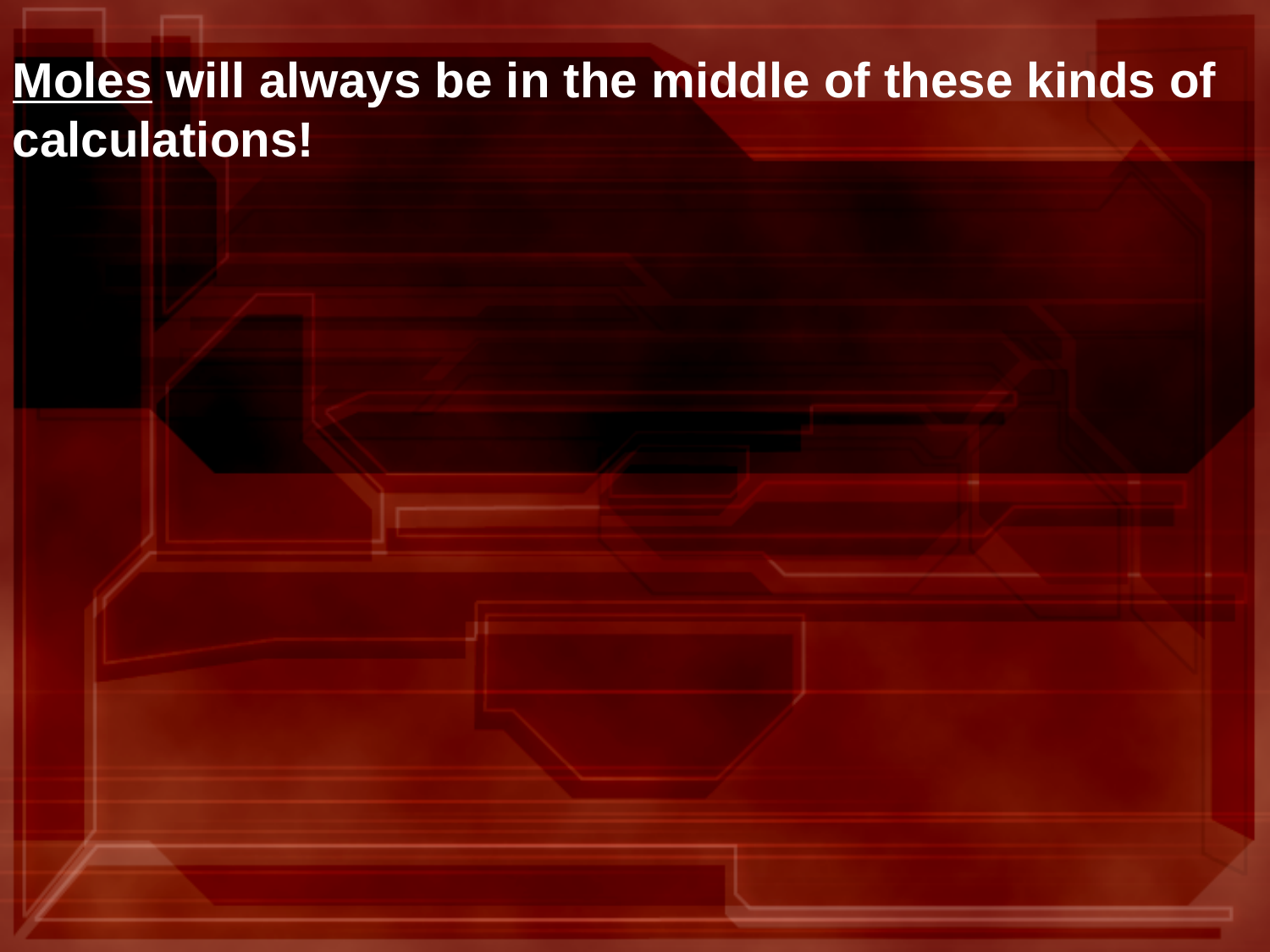

Moles will always be in the middle of these kinds of calculations!